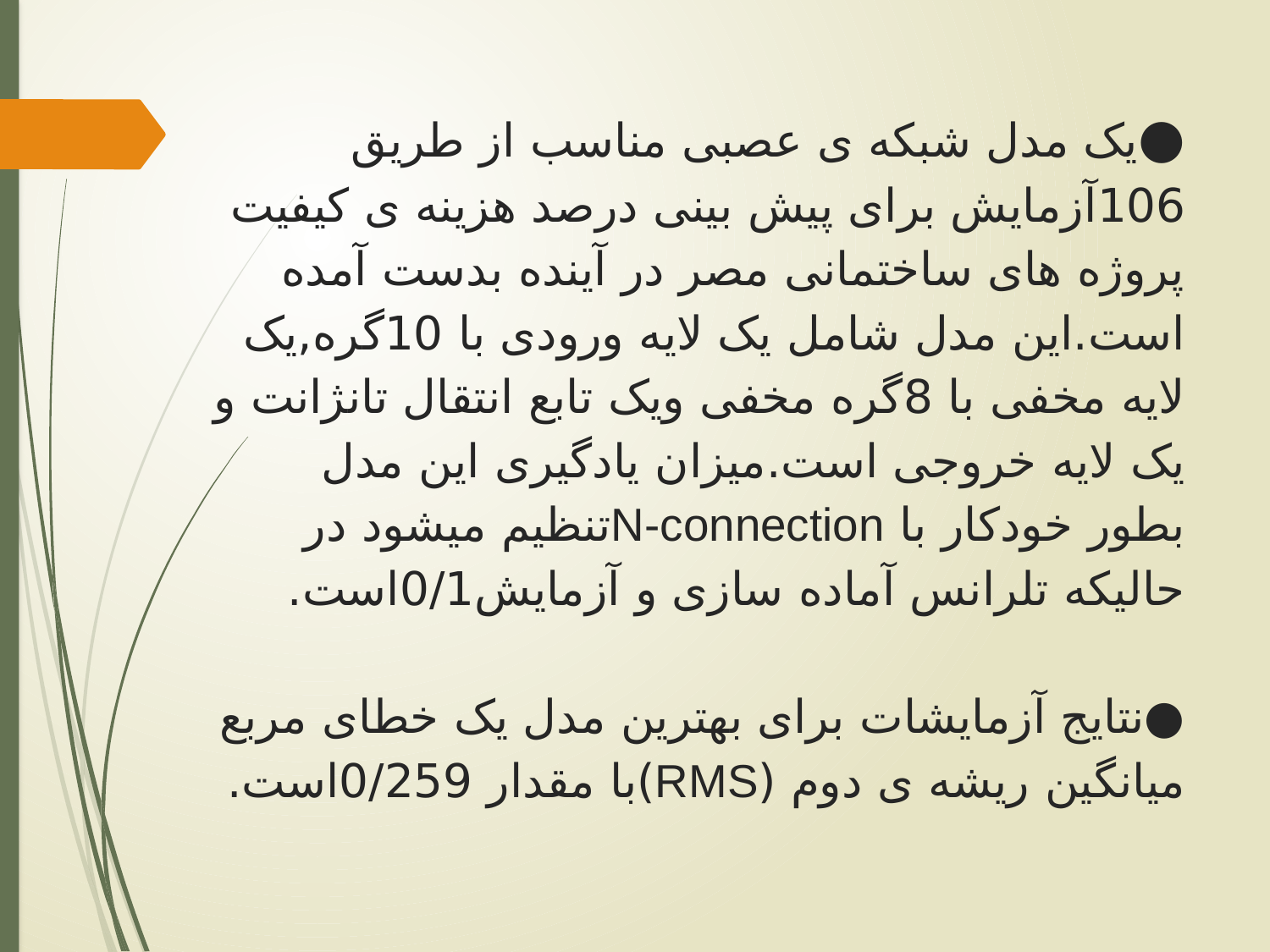

# ●یک مدل شبکه ی عصبی مناسب از طریق 106آزمایش برای پیش بینی درصد هزینه ی کیفیت پروژه های ساختمانی مصر در آینده بدست آمده است.این مدل شامل یک لایه ورودی با 10گره,یک لایه مخفی با 8گره مخفی ویک تابع انتقال تانژانت و یک لایه خروجی است.میزان یادگیری این مدل بطور خودکار با N-connectionتنظیم میشود در حالیکه تلرانس آماده سازی و آزمایش0/1است. ●نتایج آزمایشات برای بهترین مدل یک خطای مربع میانگین ریشه ی دوم (RMS)با مقدار 0/259است.